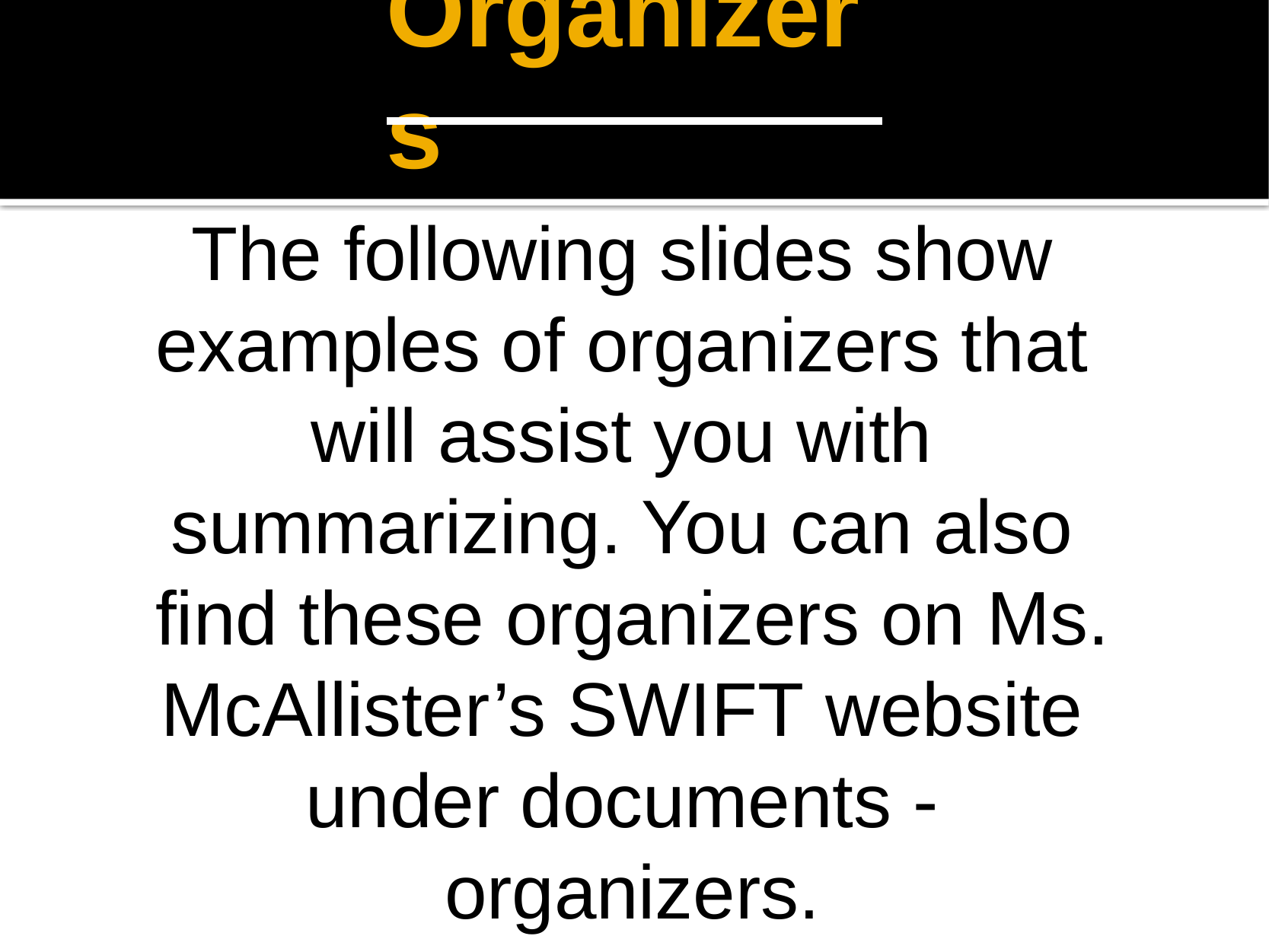

# Organizers

The following slides show  examples of organizers that  will assist you with  summarizing. You can also  find these organizers on Ms.
McAllister’s SWIFT website  under documents -  organizers.